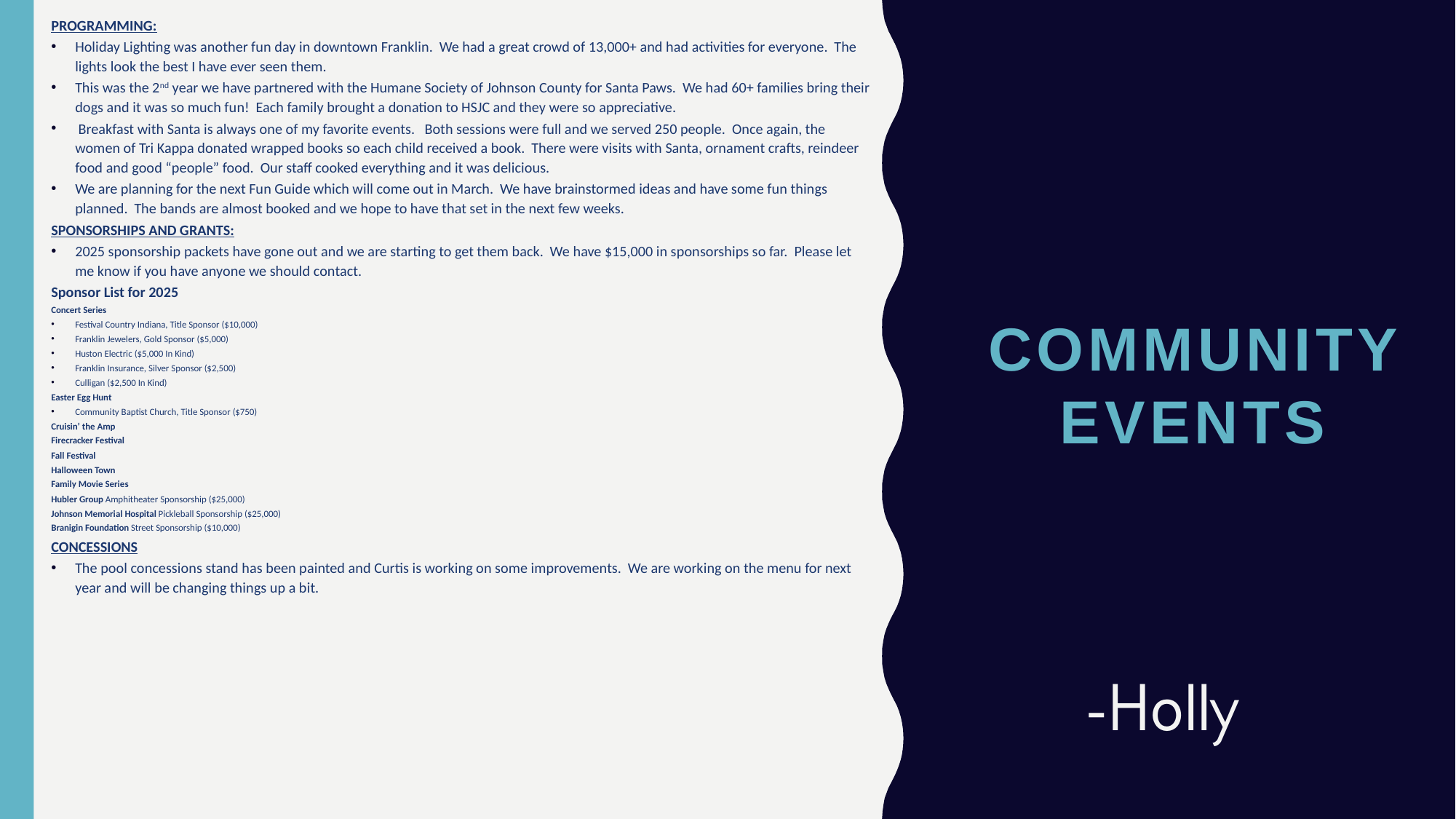

PROGRAMMING:
Holiday Lighting was another fun day in downtown Franklin.  We had a great crowd of 13,000+ and had activities for everyone.  The lights look the best I have ever seen them.
This was the 2nd year we have partnered with the Humane Society of Johnson County for Santa Paws.  We had 60+ families bring their dogs and it was so much fun!  Each family brought a donation to HSJC and they were so appreciative.
 Breakfast with Santa is always one of my favorite events.   Both sessions were full and we served 250 people.  Once again, the women of Tri Kappa donated wrapped books so each child received a book.  There were visits with Santa, ornament crafts, reindeer food and good “people” food.  Our staff cooked everything and it was delicious.
We are planning for the next Fun Guide which will come out in March.  We have brainstormed ideas and have some fun things planned.  The bands are almost booked and we hope to have that set in the next few weeks.
SPONSORSHIPS AND GRANTS:
2025 sponsorship packets have gone out and we are starting to get them back.  We have $15,000 in sponsorships so far.  Please let me know if you have anyone we should contact.
Sponsor List for 2025
Concert Series
Festival Country Indiana, Title Sponsor ($10,000)
Franklin Jewelers, Gold Sponsor ($5,000)
Huston Electric ($5,000 In Kind)
Franklin Insurance, Silver Sponsor ($2,500)
Culligan ($2,500 In Kind)
Easter Egg Hunt
Community Baptist Church, Title Sponsor ($750)
Cruisin’ the Amp
Firecracker Festival
Fall Festival
Halloween Town
Family Movie Series
Hubler Group Amphitheater Sponsorship ($25,000)
Johnson Memorial Hospital Pickleball Sponsorship ($25,000)
Branigin Foundation Street Sponsorship ($10,000)
CONCESSIONS
The pool concessions stand has been painted and Curtis is working on some improvements.  We are working on the menu for next year and will be changing things up a bit.

# Community events
-Holly